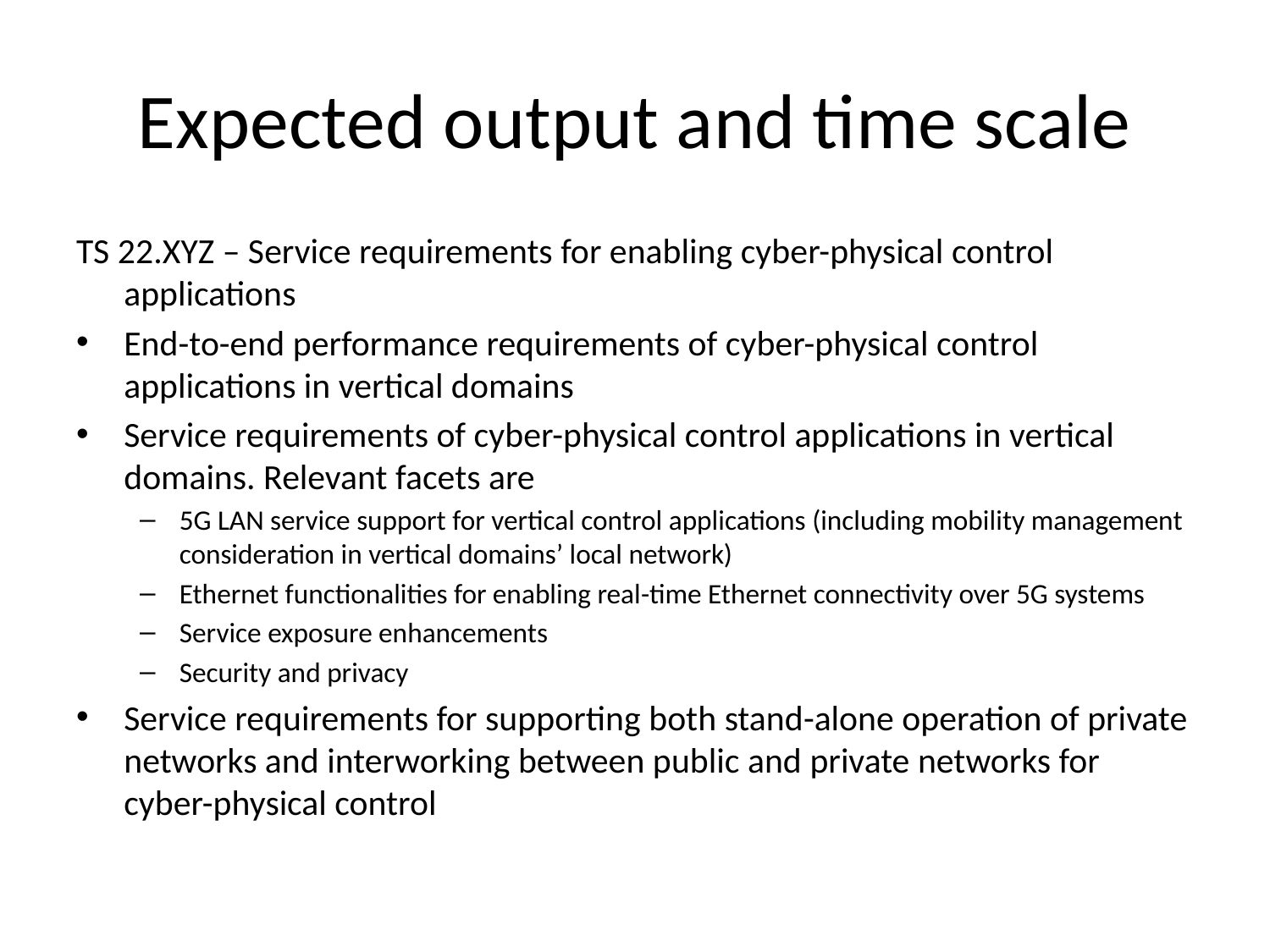

# Expected output and time scale
TS 22.XYZ – Service requirements for enabling cyber-physical control applications
End-to-end performance requirements of cyber-physical control applications in vertical domains
Service requirements of cyber-physical control applications in vertical domains. Relevant facets are
5G LAN service support for vertical control applications (including mobility management consideration in vertical domains’ local network)
Ethernet functionalities for enabling real-time Ethernet connectivity over 5G systems
Service exposure enhancements
Security and privacy
Service requirements for supporting both stand-alone operation of private networks and interworking between public and private networks for cyber-physical control